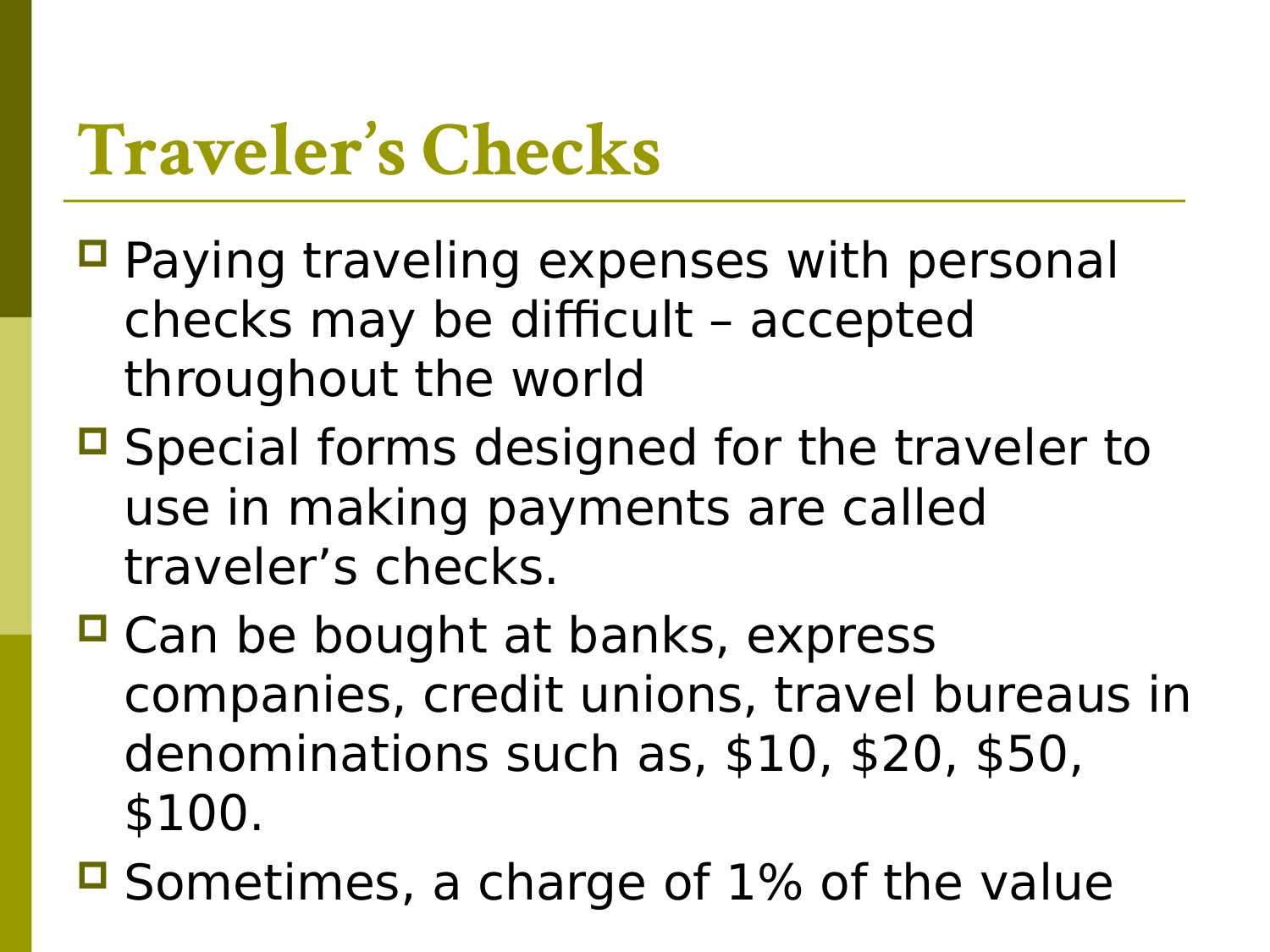

# Traveler’s Checks
Paying traveling expenses with personal checks may be difficult – accepted throughout the world
Special forms designed for the traveler to use in making payments are called traveler’s checks.
Can be bought at banks, express companies, credit unions, travel bureaus in denominations such as, $10, $20, $50, $100.
Sometimes, a charge of 1% of the value